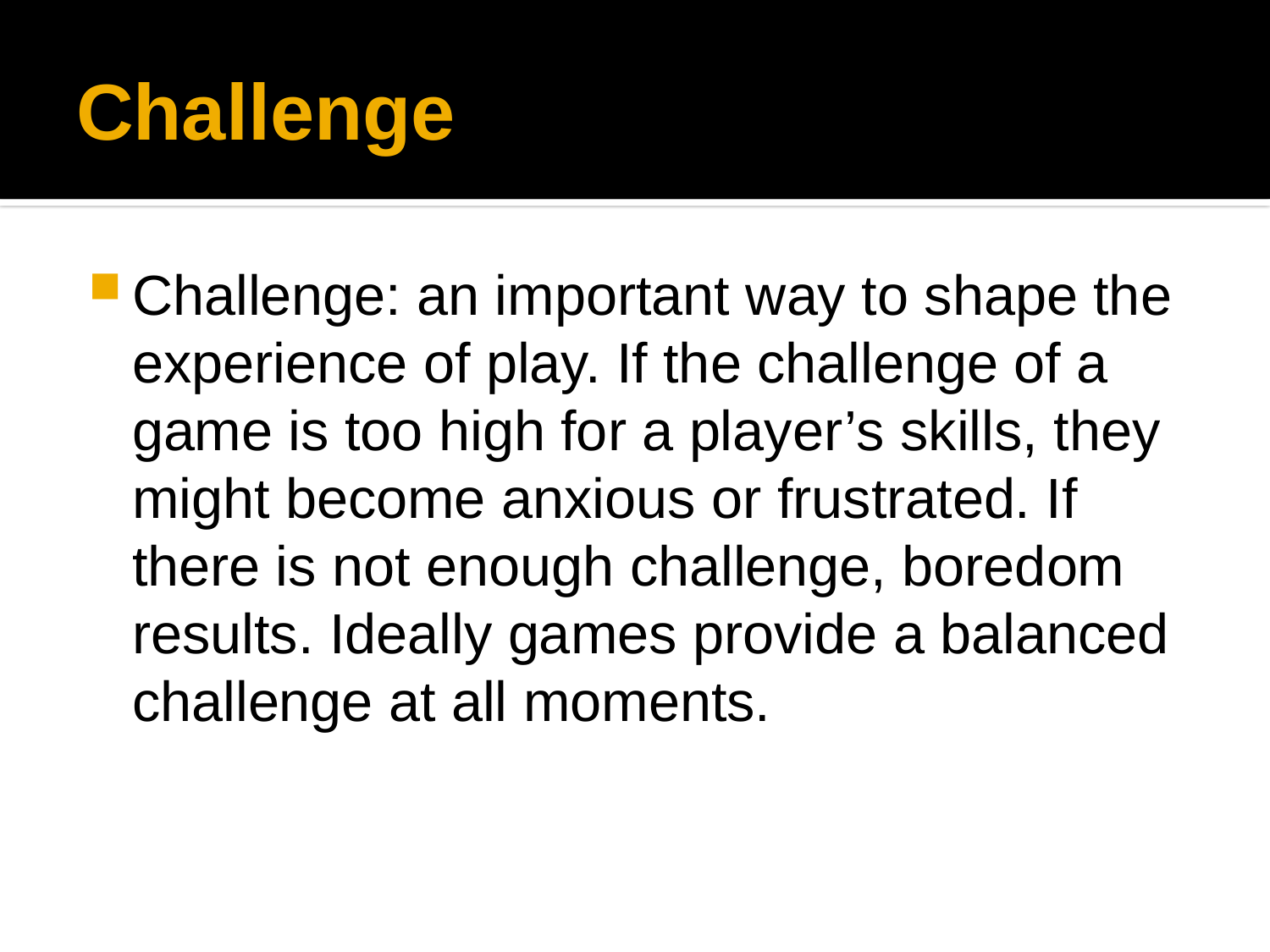

# Challenge
Challenge: an important way to shape the experience of play. If the challenge of a game is too high for a player’s skills, they might become anxious or frustrated. If there is not enough challenge, boredom results. Ideally games provide a balanced challenge at all moments.